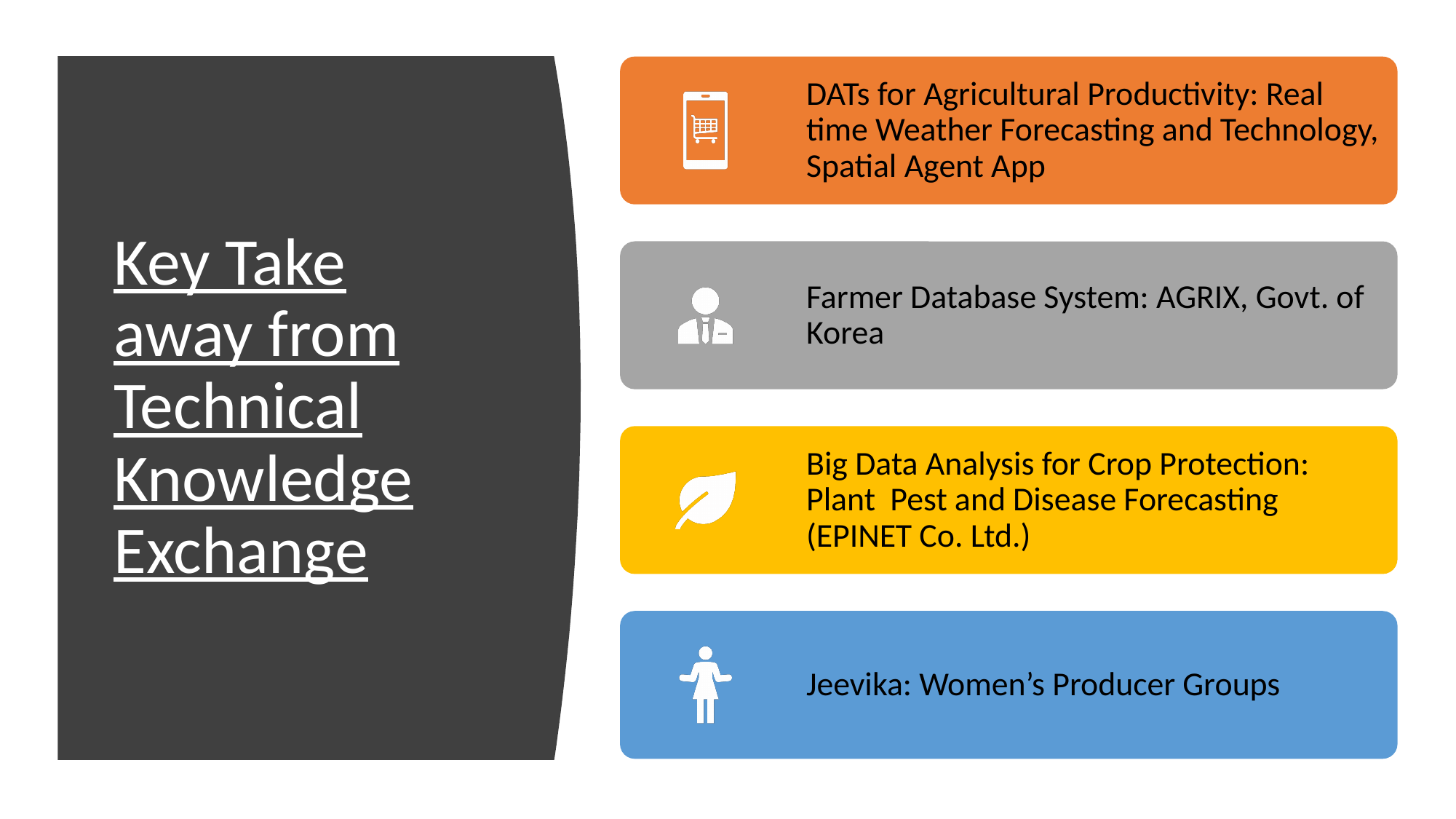

DATs for Agricultural Productivity: Real time Weather Forecasting and Technology, Spatial Agent App
Farmer Database System: AGRIX, Govt. of Korea
Big Data Analysis for Crop Protection: Plant  Pest and Disease Forecasting (EPINET Co. Ltd.)
Jeevika: Women’s Producer Groups

# Key Take away from Technical Knowledge Exchange